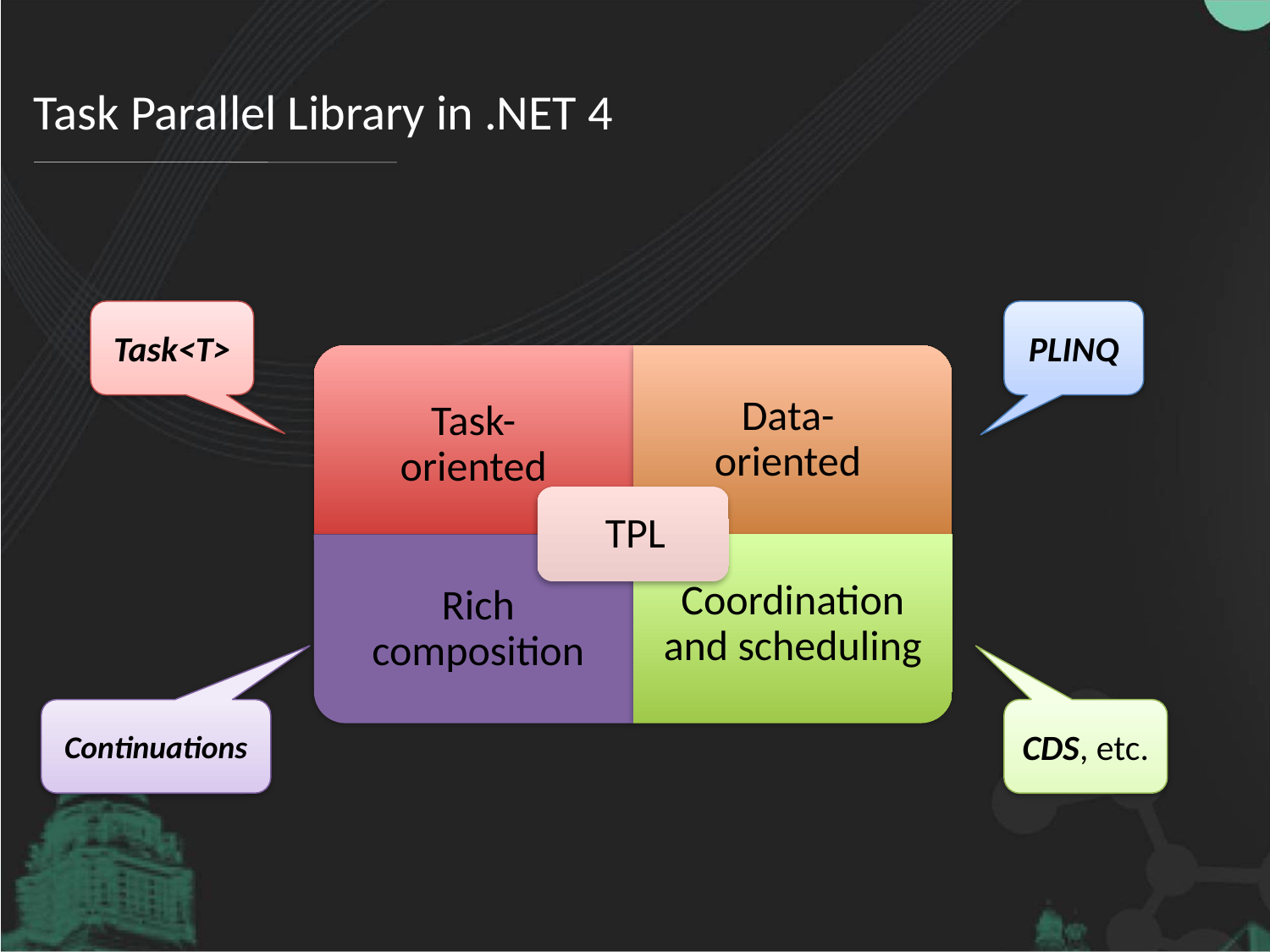

# Task Parallel Library in .NET 4
Task<T>
PLINQ
Task-
oriented
Data-
oriented
Rich
composition
Coordination
and scheduling
TPL
Continuations
CDS, etc.